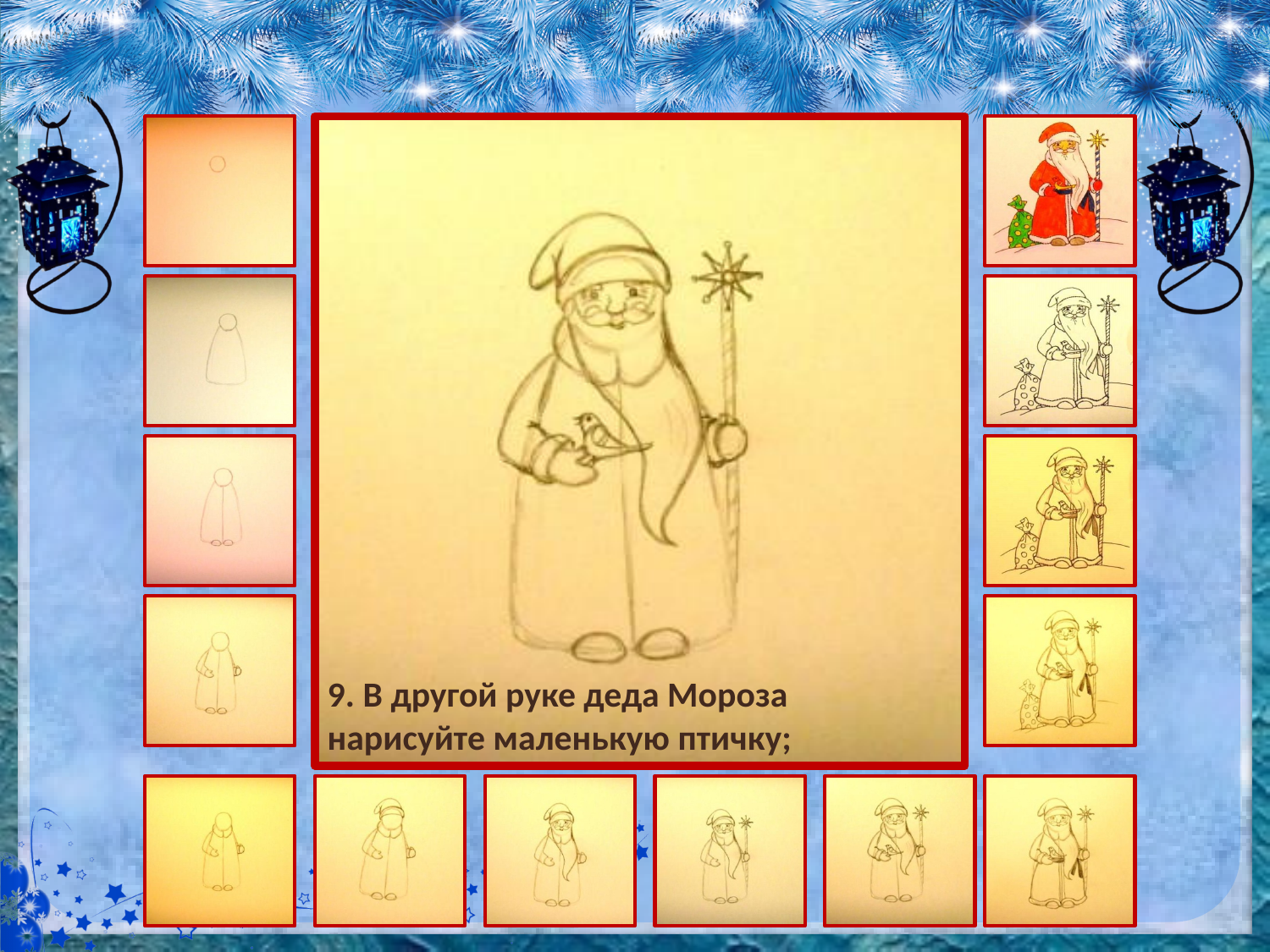

9. В другой руке деда Мороза нарисуйте маленькую птичку;